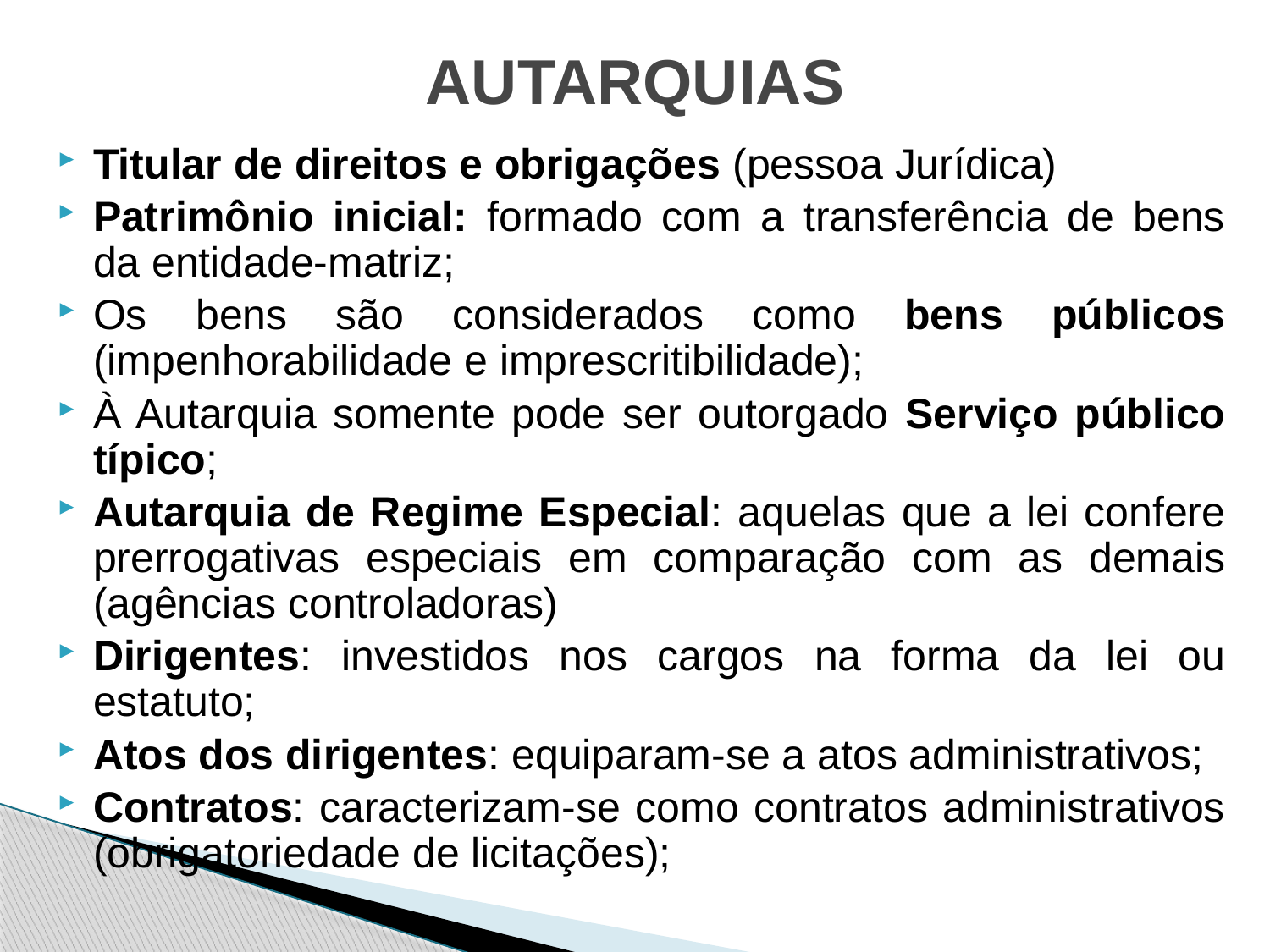

# AUTARQUIAS
Titular de direitos e obrigações (pessoa Jurídica)
Patrimônio inicial: formado com a transferência de bens da entidade-matriz;
Os bens são considerados como bens públicos (impenhorabilidade e imprescritibilidade);
À Autarquia somente pode ser outorgado Serviço público típico;
Autarquia de Regime Especial: aquelas que a lei confere prerrogativas especiais em comparação com as demais (agências controladoras)
Dirigentes: investidos nos cargos na forma da lei ou estatuto;
Atos dos dirigentes: equiparam-se a atos administrativos;
Contratos: caracterizam-se como contratos administrativos (obrigatoriedade de licitações);